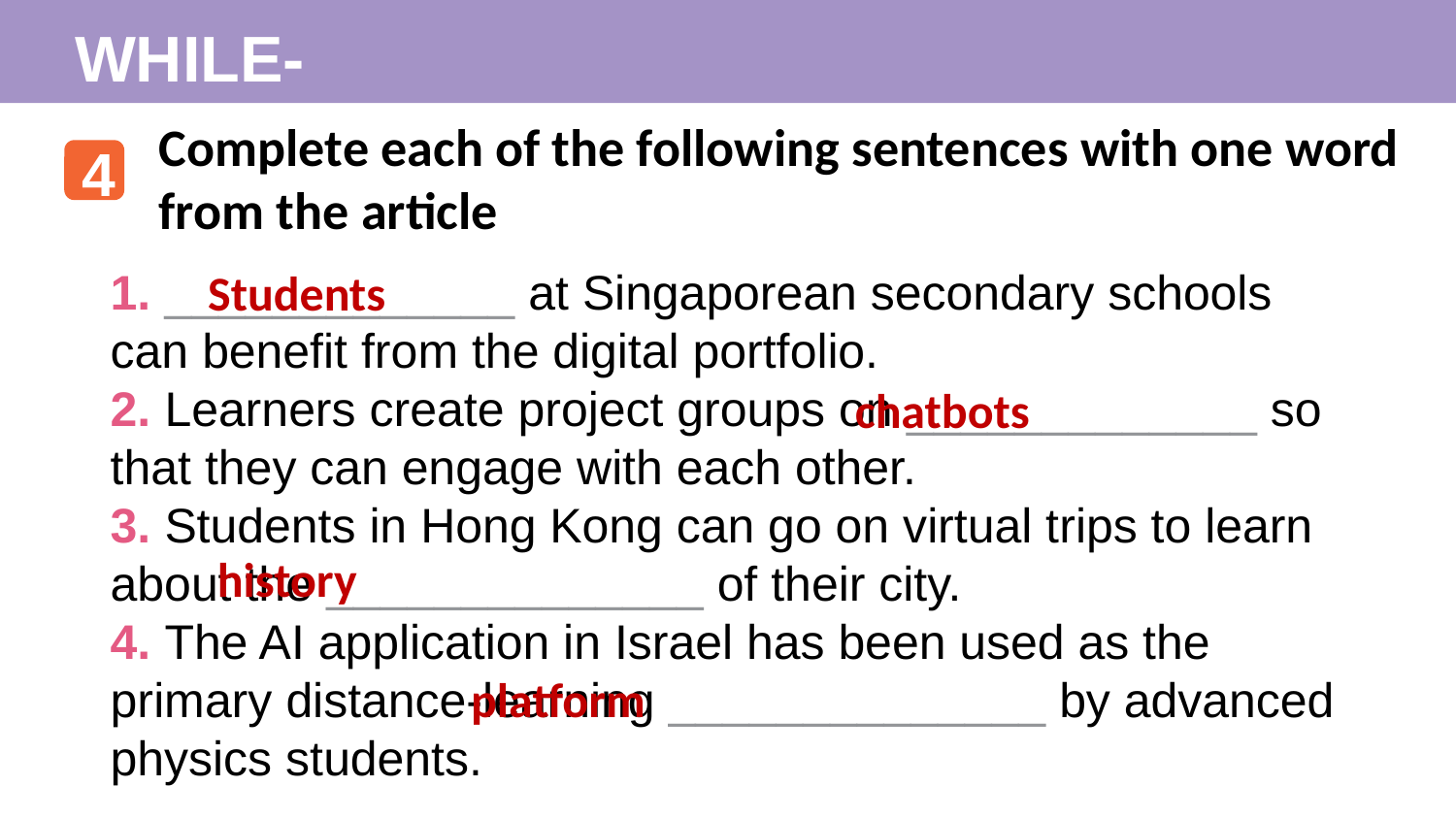

WHILE-READING
Complete each of the following sentences with one word from the article
4

1. _____________ at Singaporean secondary schools can benefit from the digital portfolio.
2. Learners create project groups on _____________ so that they can engage with each other.
3. Students in Hong Kong can go on virtual trips to learn about the ______________ of their city.
4. The AI application in Israel has been used as the primary distance-learning ______________ by advanced physics students.
Students
chatbots
history
platform